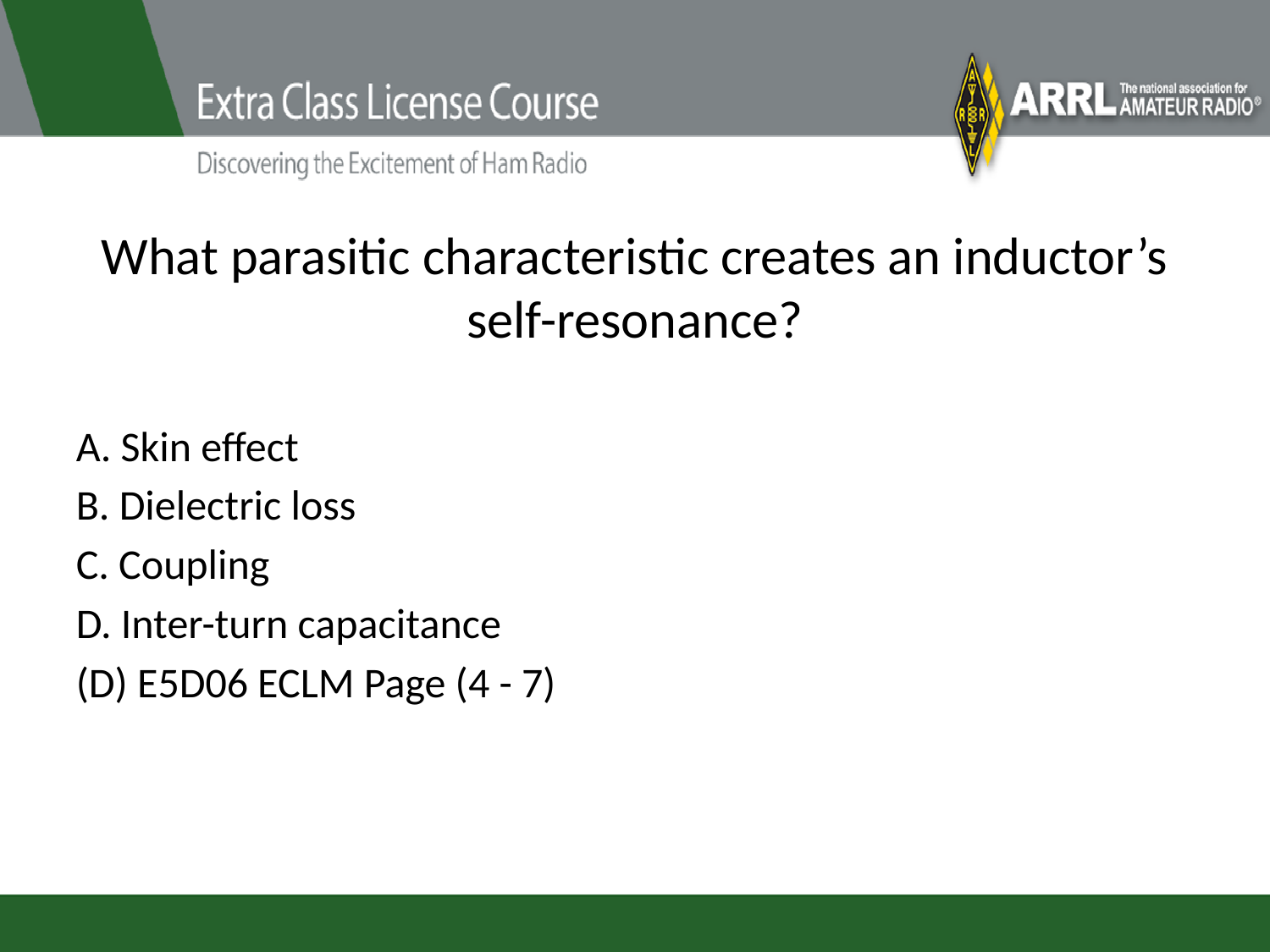

# What parasitic characteristic creates an inductor’s self-resonance?
A. Skin effect
B. Dielectric loss
C. Coupling
D. Inter-turn capacitance
(D) E5D06 ECLM Page (4 - 7)